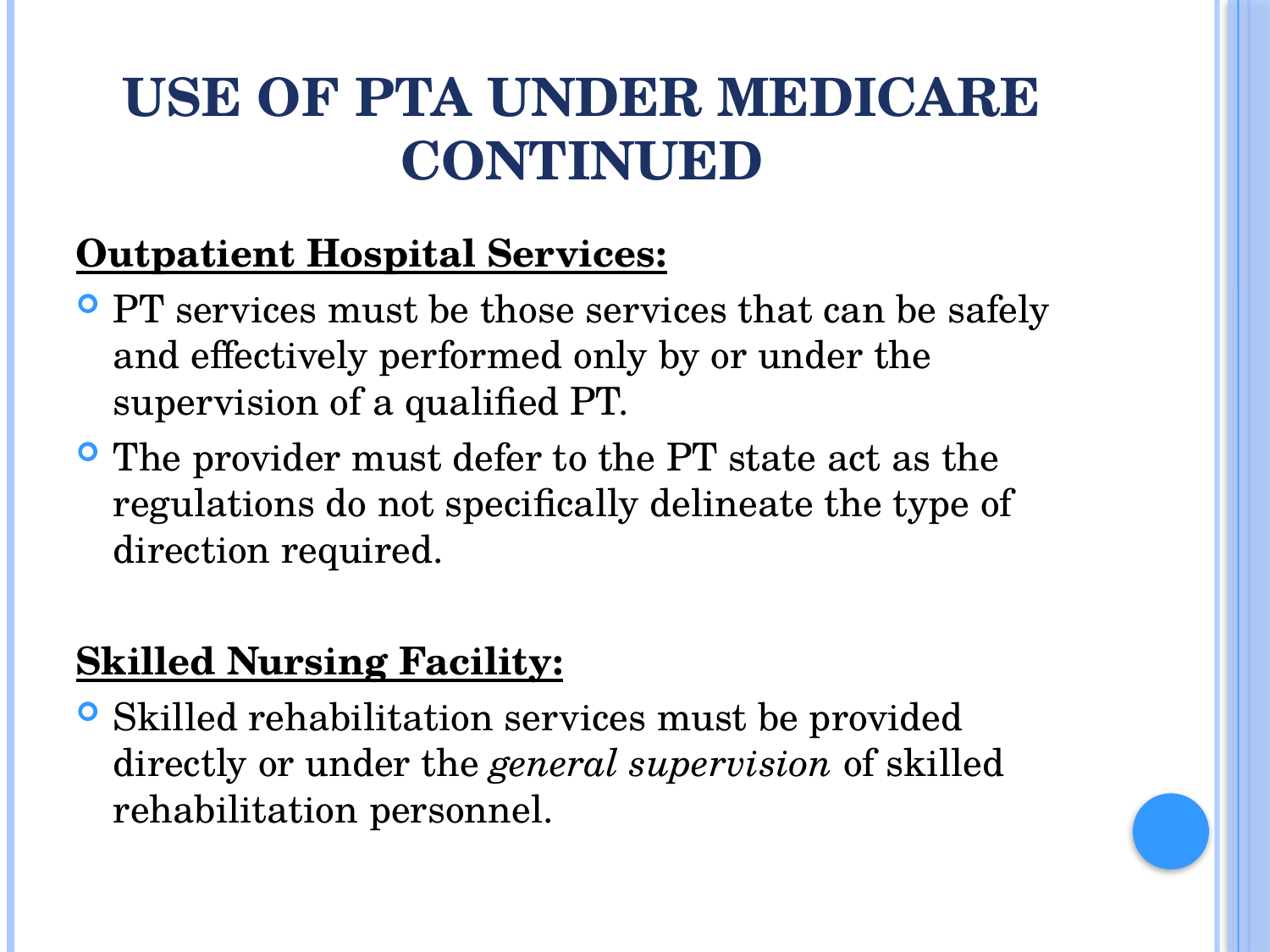

# Use Of PTA Under Medicare Continued
Outpatient Hospital Services:
PT services must be those services that can be safely and effectively performed only by or under the supervision of a qualified PT.
The provider must defer to the PT state act as the regulations do not specifically delineate the type of direction required.

Skilled Nursing Facility:
Skilled rehabilitation services must be provided directly or under the general supervision of skilled rehabilitation personnel.